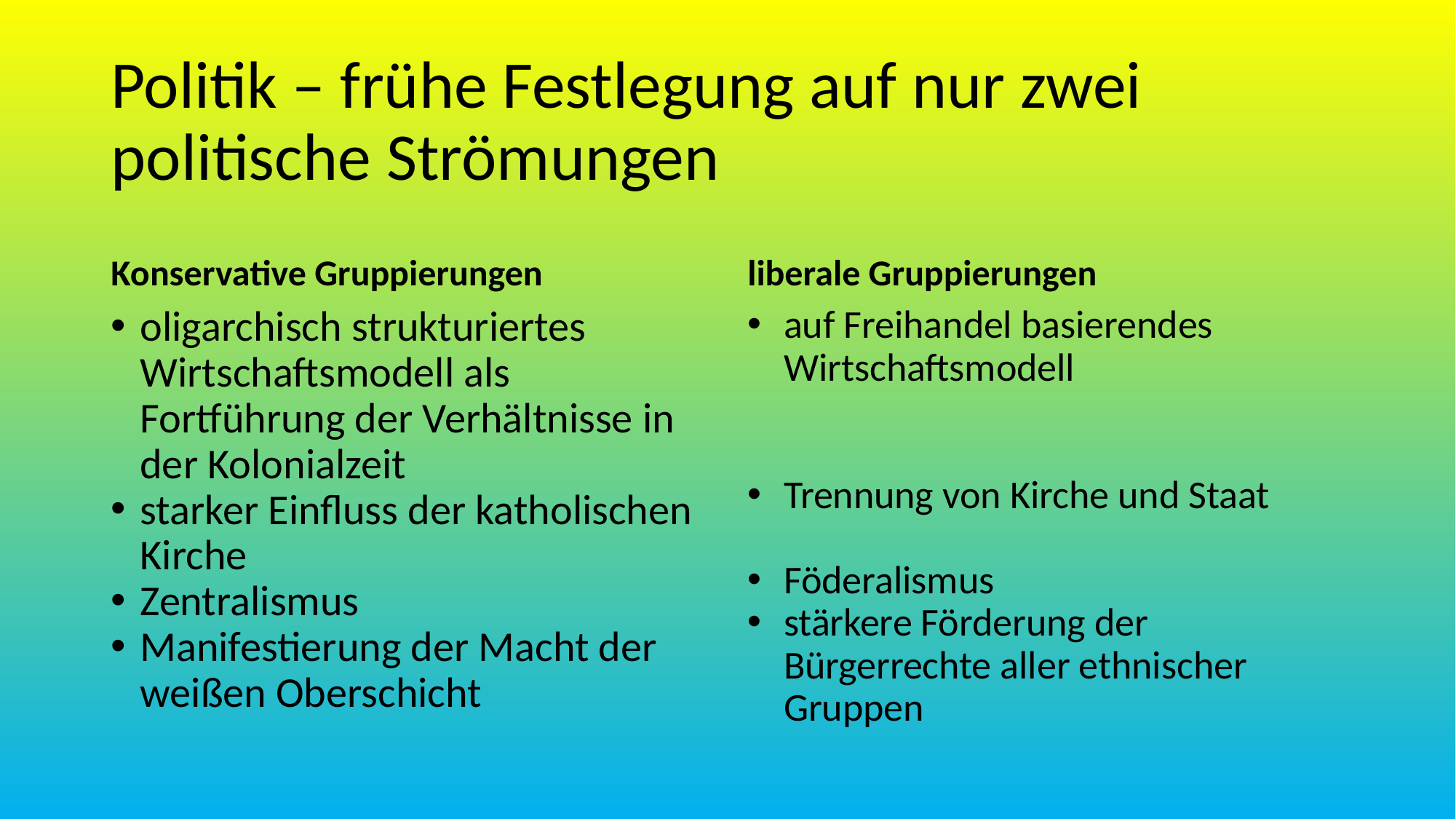

Politik – frühe Festlegung auf nur zwei politische Strömungen
Konservative Gruppierungen
liberale Gruppierungen
oligarchisch strukturiertes Wirtschaftsmodell als Fortführung der Verhältnisse in der Kolonialzeit
starker Einfluss der katholischen Kirche
Zentralismus
Manifestierung der Macht der weißen Oberschicht

auf Freihandel basierendes Wirtschaftsmodell

Trennung von Kirche und Staat

Föderalismus
stärkere Förderung der Bürgerrechte aller ethnischer Gruppen